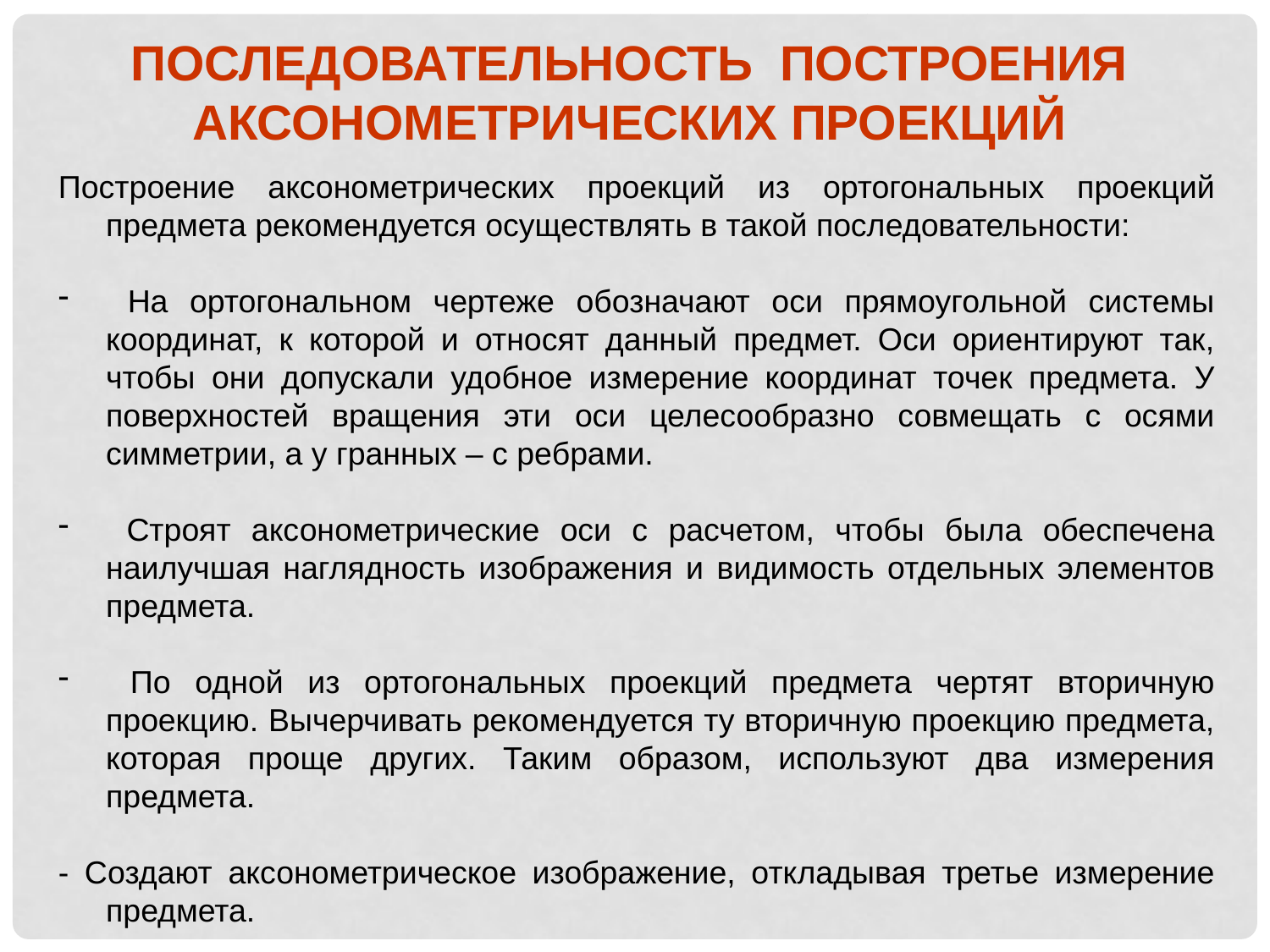

ПОСЛЕДОВАТЕЛЬНОСТЬ  ПОСТРОЕНИЯ  АКСОНОМЕТРИЧЕСКИХ ПРОЕКЦИЙ
Построение аксонометрических проекций из ортогональных проекций предмета рекомендуется осуществлять в такой последовательности:

 На ортогональном чертеже обозначают оси прямоугольной системы координат, к которой и относят данный предмет. Оси ориентируют так, чтобы они допускали удобное измерение координат точек предмета. У поверхностей вращения эти оси целесообразно совмещать с осями симметрии, а у гранных – с ребрами.

 Строят аксонометрические оси с расчетом, чтобы была обеспечена наилучшая наглядность изображения и видимость отдельных элементов предмета.

 По одной из ортогональных проекций предмета чертят вторичную проекцию. Вычерчивать рекомендуется ту вторичную проекцию предмета, которая проще других. Таким образом, используют два измерения предмета.

- Создают аксонометрическое изображение, откладывая третье измерение предмета.